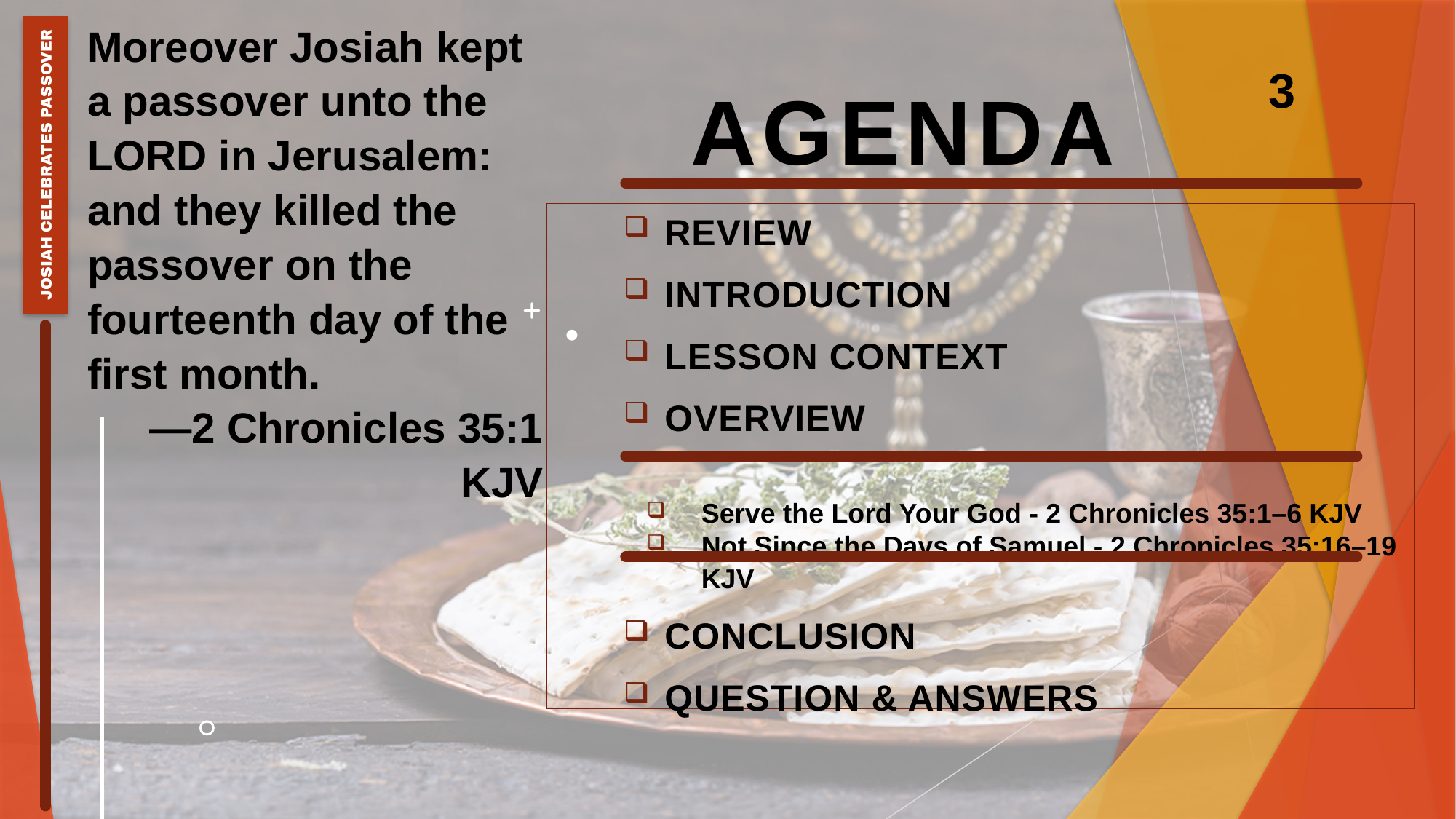

# Agenda
Josiah Celebrates Passover
Moreover Josiah kept a passover unto the LORD in Jerusalem: and they killed the passover on the fourteenth day of the first month.
 —2 Chronicles 35:1 KJV
3
Review
Introduction
Lesson Context
Overview

Serve the Lord Your God - 2 Chronicles 35:1–6 KJV
Not Since the Days of Samuel - 2 Chronicles 35:16–19 KJV
Conclusion
Question & Answers